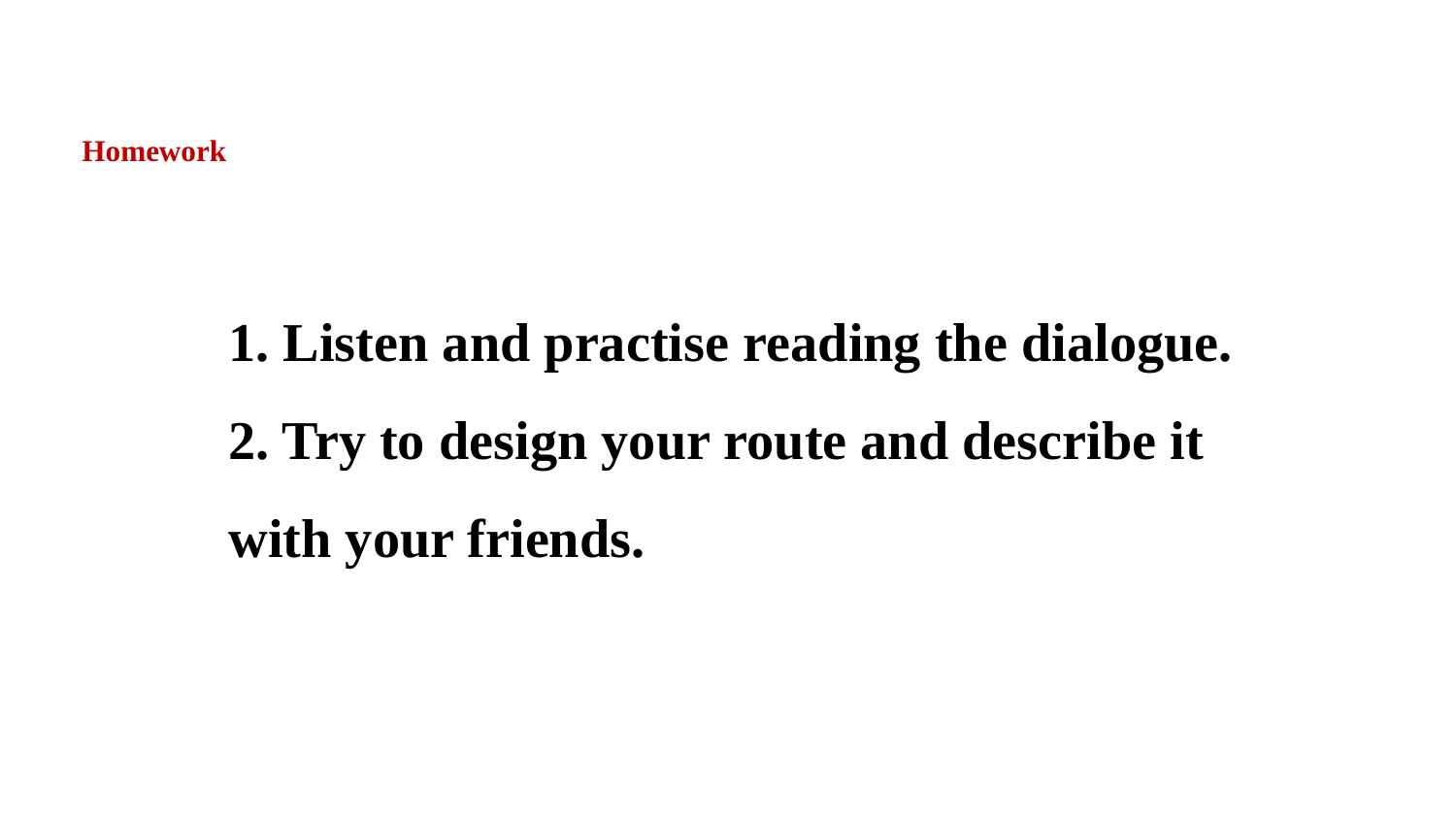

Homework
1. Listen and practise reading the dialogue.
2. Try to design your route and describe it with your friends.